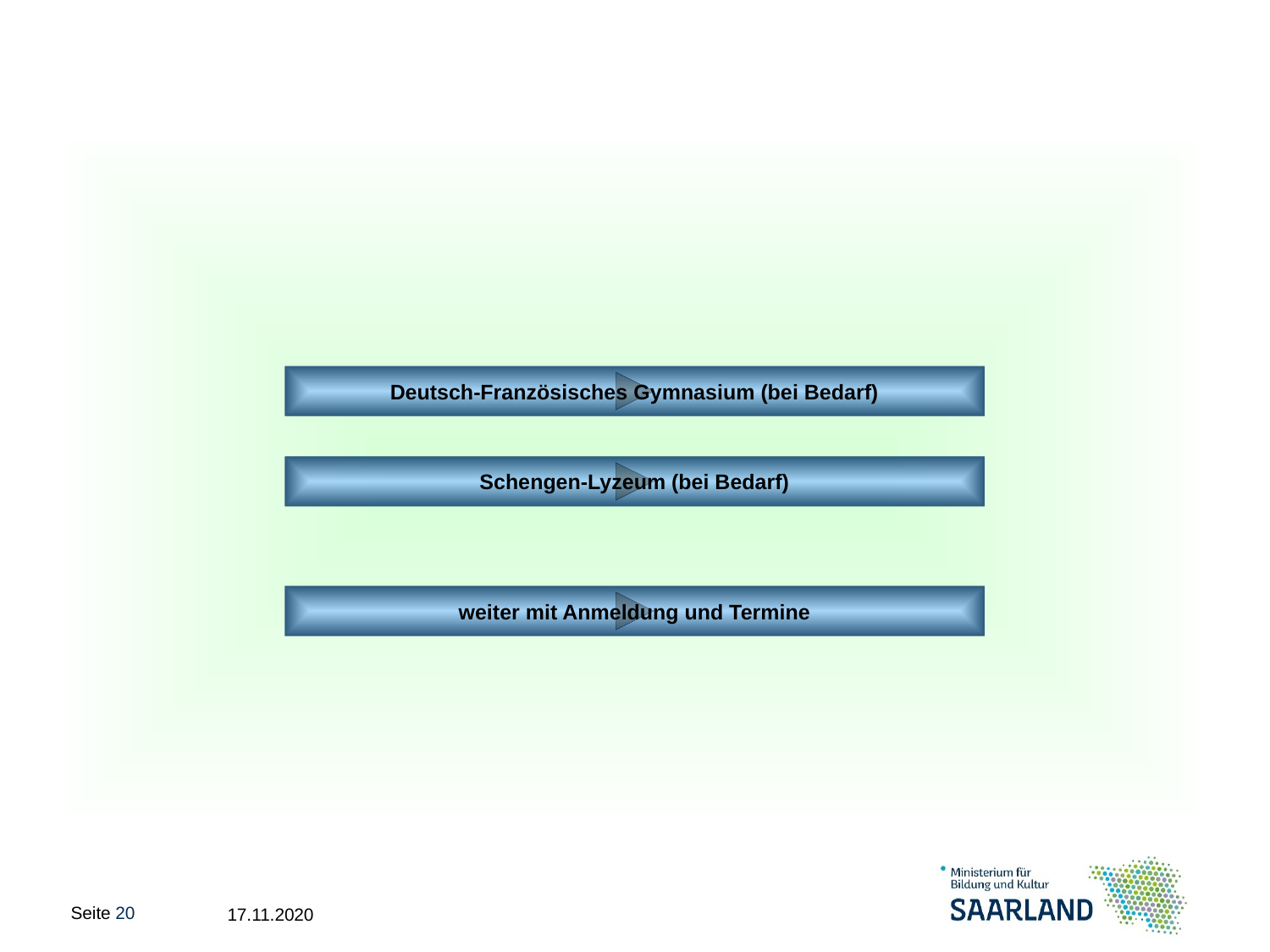

Deutsch-Französisches Gymnasium (bei Bedarf)
Schengen-Lyzeum (bei Bedarf)
weiter mit Anmeldung und Termine